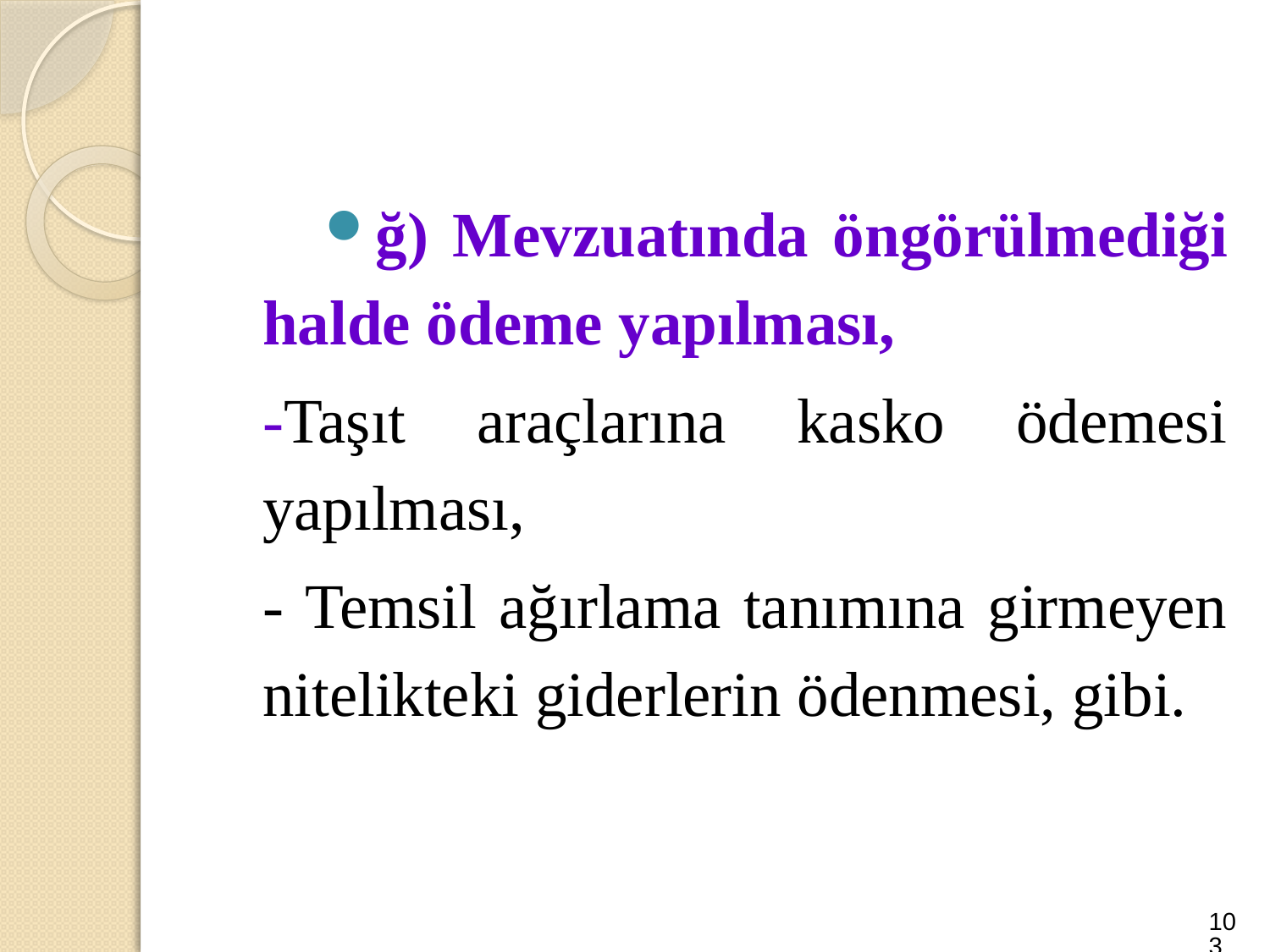

ğ) Mevzuatında öngörülmediği halde ödeme yapılması,
-Taşıt araçlarına kasko ödemesi yapılması,
- Temsil ağırlama tanımına girmeyen nitelikteki giderlerin ödenmesi, gibi.

103